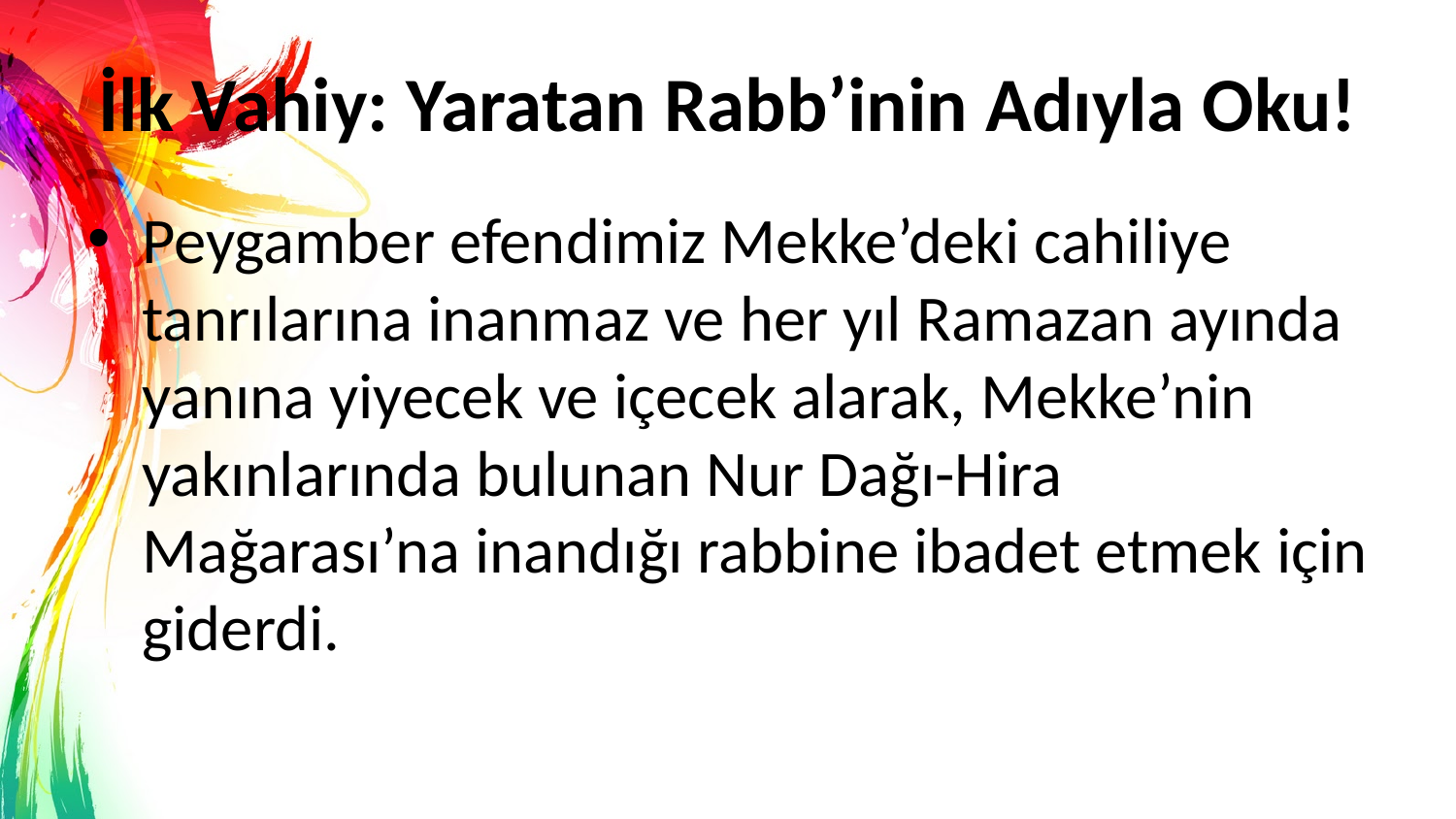

# İlk Vahiy: Yaratan Rabb’inin Adıyla Oku!
Peygamber efendimiz Mekke’deki cahiliye tanrılarına inanmaz ve her yıl Ramazan ayında yanına yiyecek ve içecek alarak, Mekke’nin yakınlarında bulunan Nur Dağı-Hira Mağarası’na inandığı rabbine ibadet etmek için giderdi.